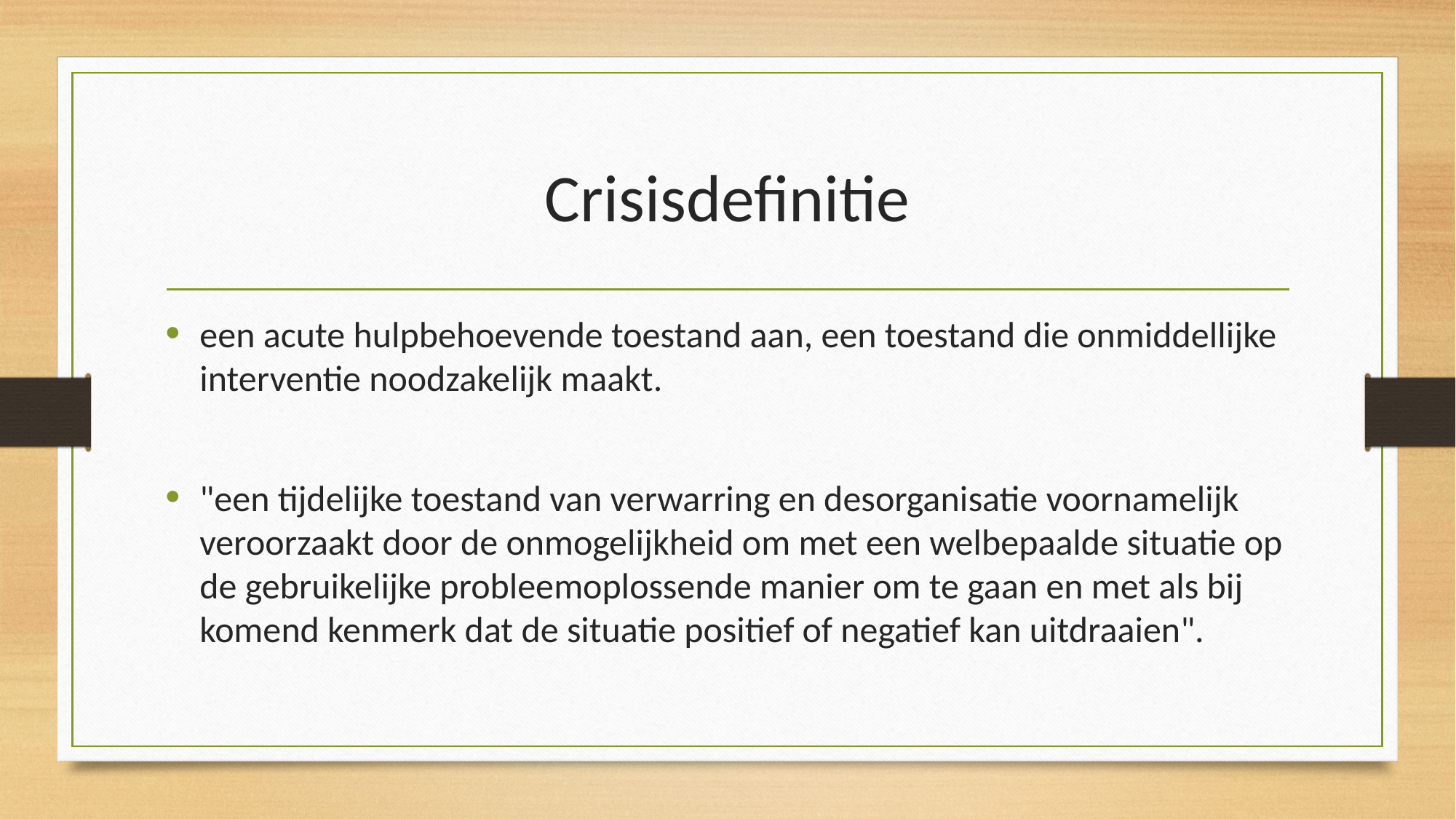

# Crisisdefinitie
een acute hulpbehoevende toestand aan, een toestand die onmiddellijke interventie noodzakelijk maakt.

"een tijdelijke toestand van verwarring en desorgani­satie voornamelijk veroorzaakt door de onmogelijkheid om met een welbepaalde situatie op de gebruikelijke probleemoplossende manier om te gaan en met als bij­komend kenmerk dat de situatie positief of negatief kan uitdraaien".